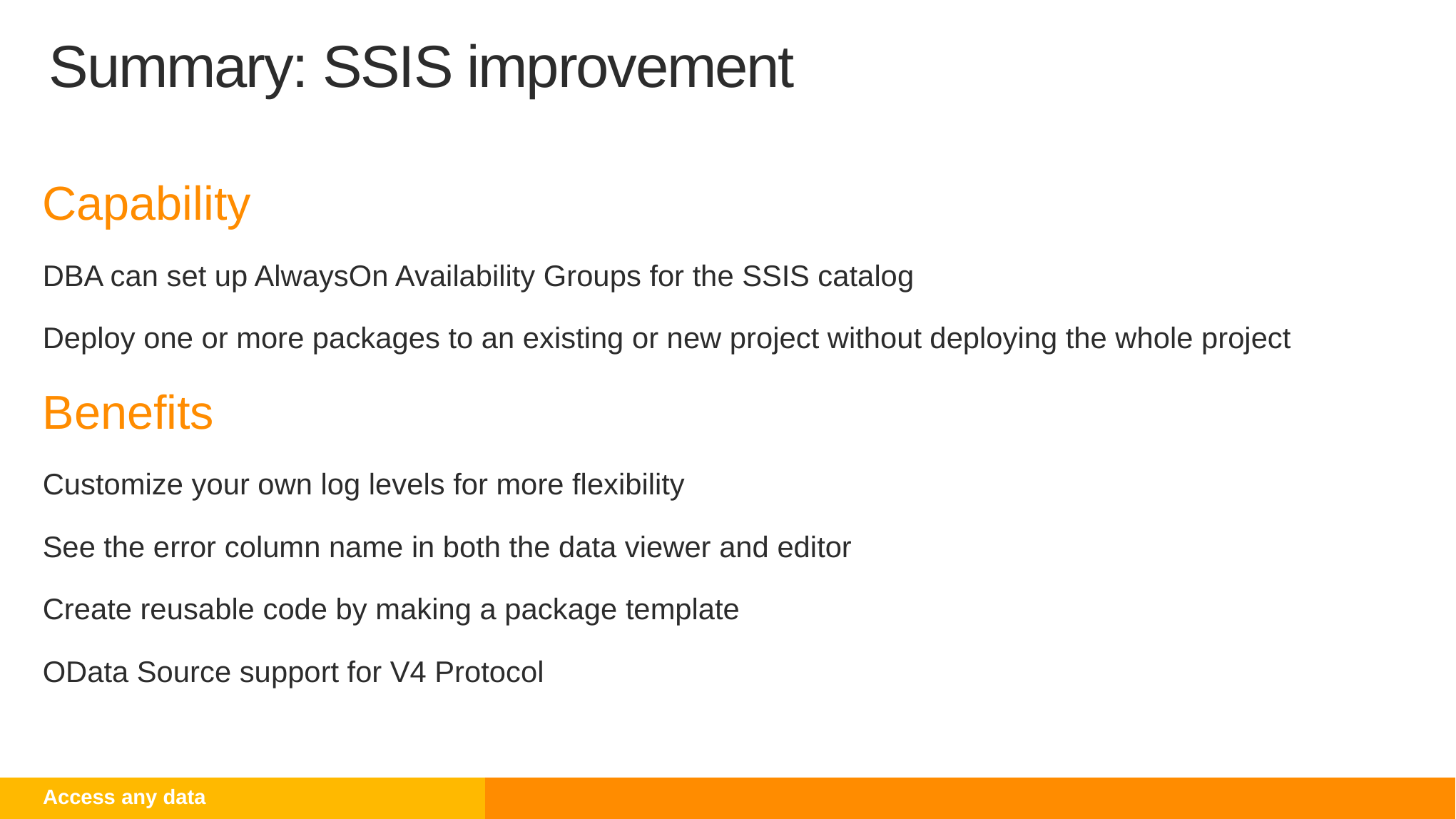

# Summary: SSIS improvement
Capability
DBA can set up AlwaysOn Availability Groups for the SSIS catalog
Deploy one or more packages to an existing or new project without deploying the whole project
Benefits
Customize your own log levels for more flexibility
See the error column name in both the data viewer and editor
Create reusable code by making a package template
OData Source support for V4 Protocol

Access any data